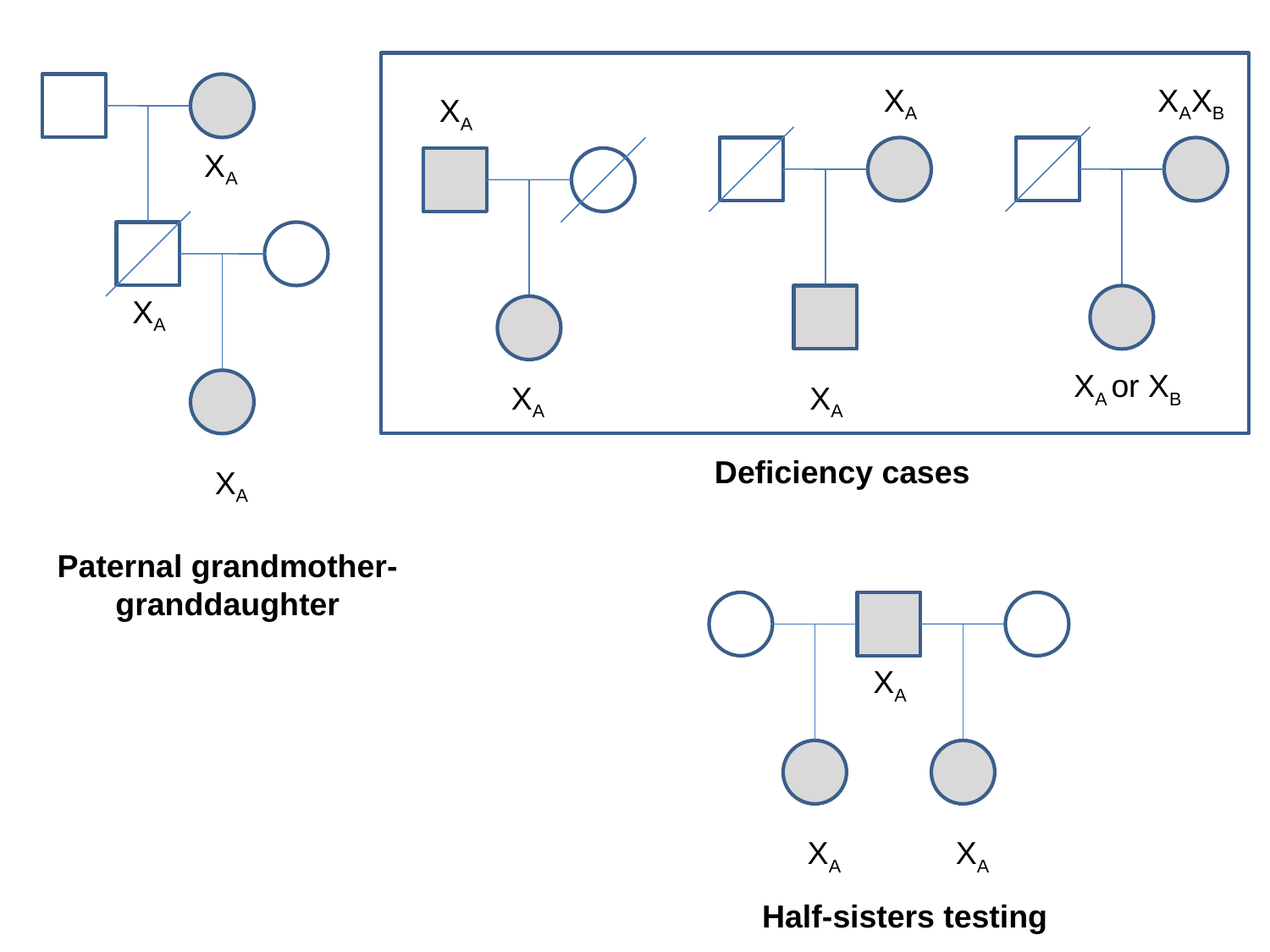

XA
XAXB

XA

XA

XA

XA or XB

XA
XA
Deficiency cases
XA
Paternal grandmother-granddaughter

XA

XA
XA
Half-sisters testing